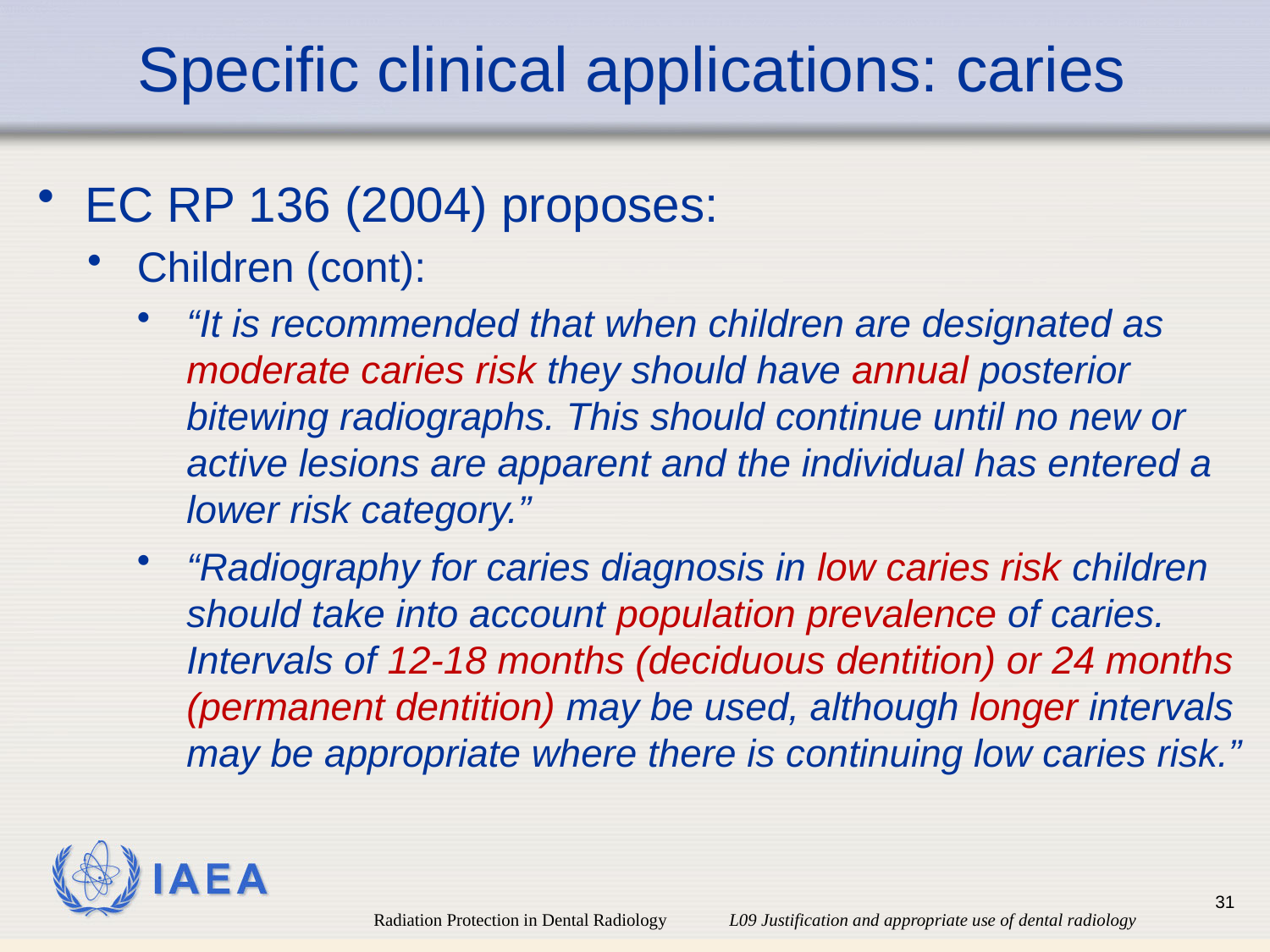

# Specific clinical applications: caries
EC RP 136 (2004) proposes:
Children (cont):
“It is recommended that when children are designated as moderate caries risk they should have annual posterior bitewing radiographs. This should continue until no new or active lesions are apparent and the individual has entered a lower risk category.”
“Radiography for caries diagnosis in low caries risk children should take into account population prevalence of caries. Intervals of 12-18 months (deciduous dentition) or 24 months (permanent dentition) may be used, although longer intervals may be appropriate where there is continuing low caries risk.”
31
Radiation Protection in Dental Radiology              L09 Justification and appropriate use of dental radiology